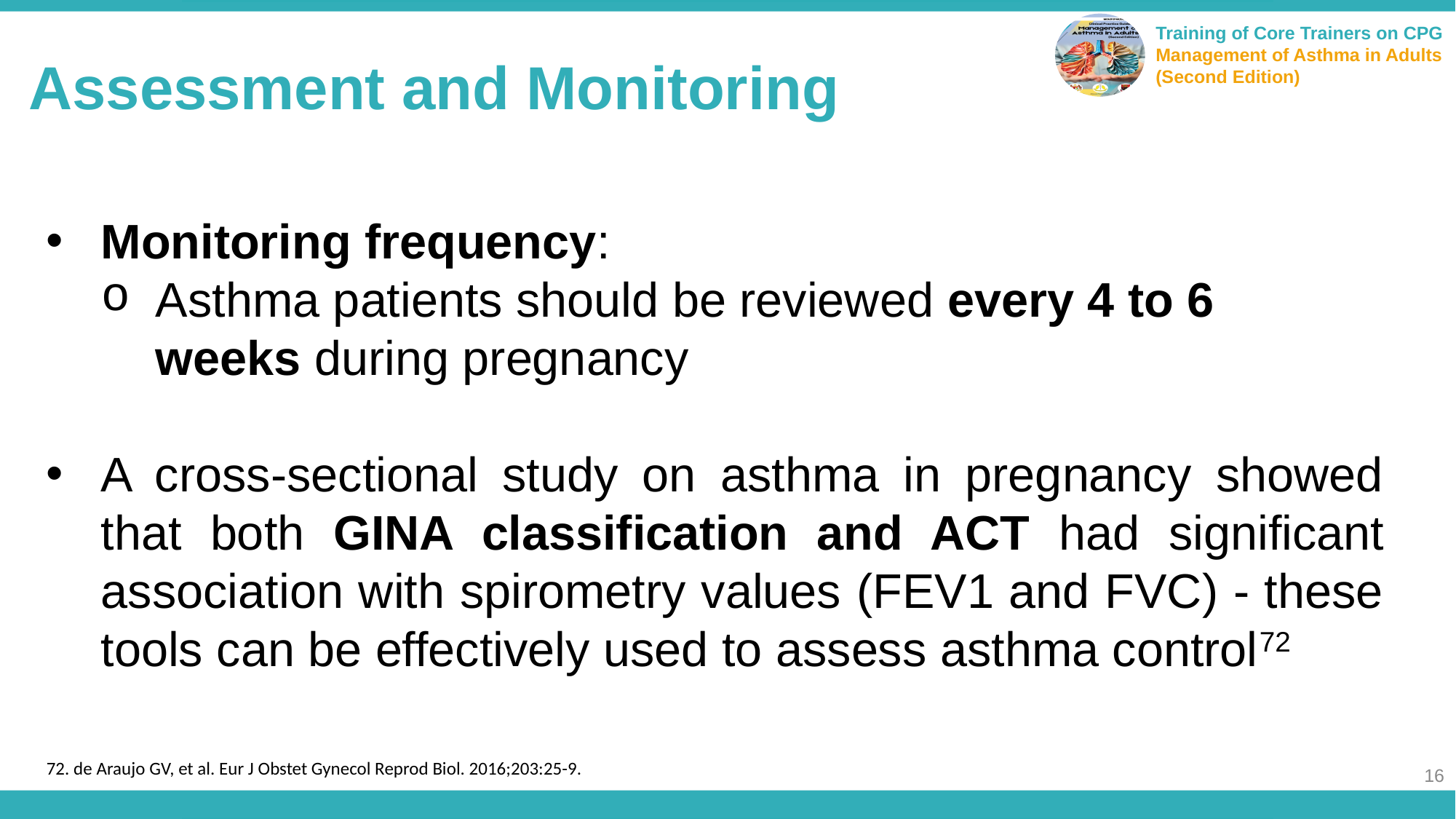

Assessment and Monitoring
Monitoring frequency:
Asthma patients should be reviewed every 4 to 6 weeks during pregnancy

A cross-sectional study on asthma in pregnancy showed that both GINA classification and ACT had significant association with spirometry values (FEV1 and FVC) - these tools can be effectively used to assess asthma control72
72. de Araujo GV, et al. Eur J Obstet Gynecol Reprod Biol. 2016;203:25-9.
16